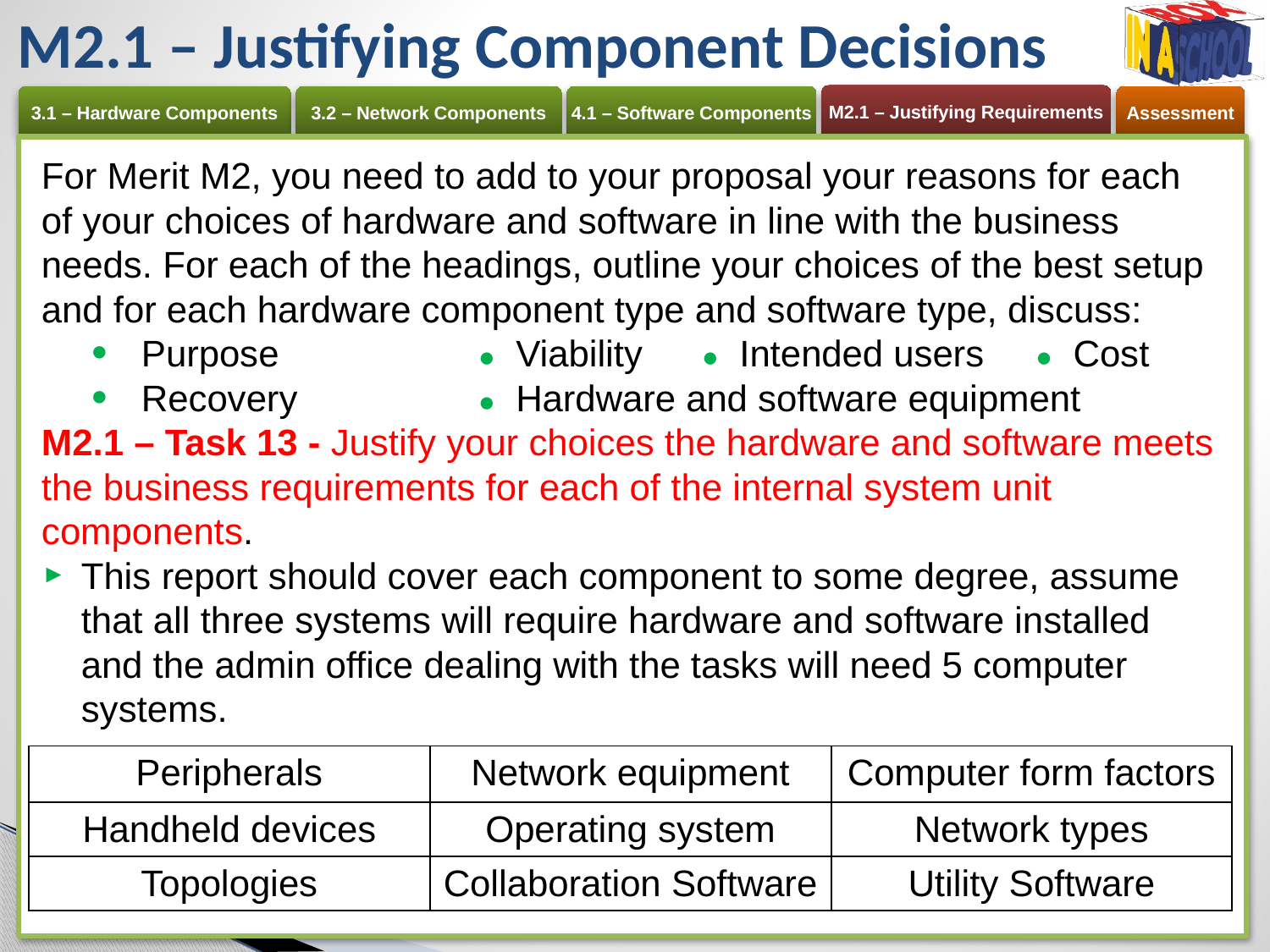

# M2.1 – Justifying Component Decisions
For Merit M2, you need to add to your proposal your reasons for each of your choices of hardware and software in line with the business needs. For each of the headings, outline your choices of the best setup and for each hardware component type and software type, discuss:
Purpose	●  Viability	●  Intended users	 ●  Cost
Recovery	●  Hardware and software equipment
M2.1 – Task 13 - Justify your choices the hardware and software meets the business requirements for each of the internal system unit components.
This report should cover each component to some degree, assume that all three systems will require hardware and software installed and the admin office dealing with the tasks will need 5 computer systems.
| Peripherals | Network equipment | Computer form factors |
| --- | --- | --- |
| Handheld devices | Operating system | Network types |
| Topologies | Collaboration Software | Utility Software |